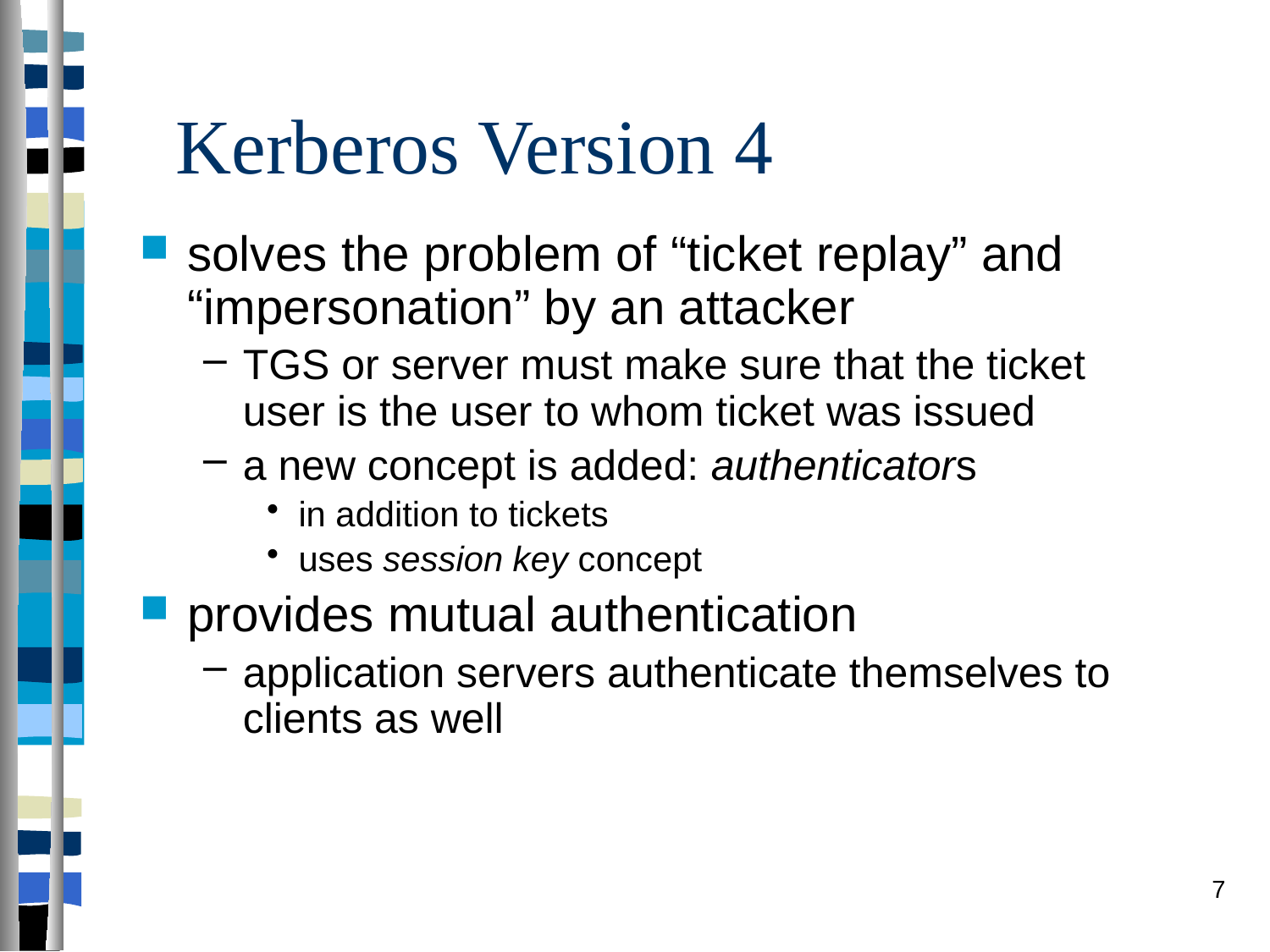

# Kerberos Version 4
solves the problem of “ticket replay” and “impersonation” by an attacker
TGS or server must make sure that the ticket user is the user to whom ticket was issued
a new concept is added: authenticators
in addition to tickets
uses session key concept
provides mutual authentication
application servers authenticate themselves to clients as well
7